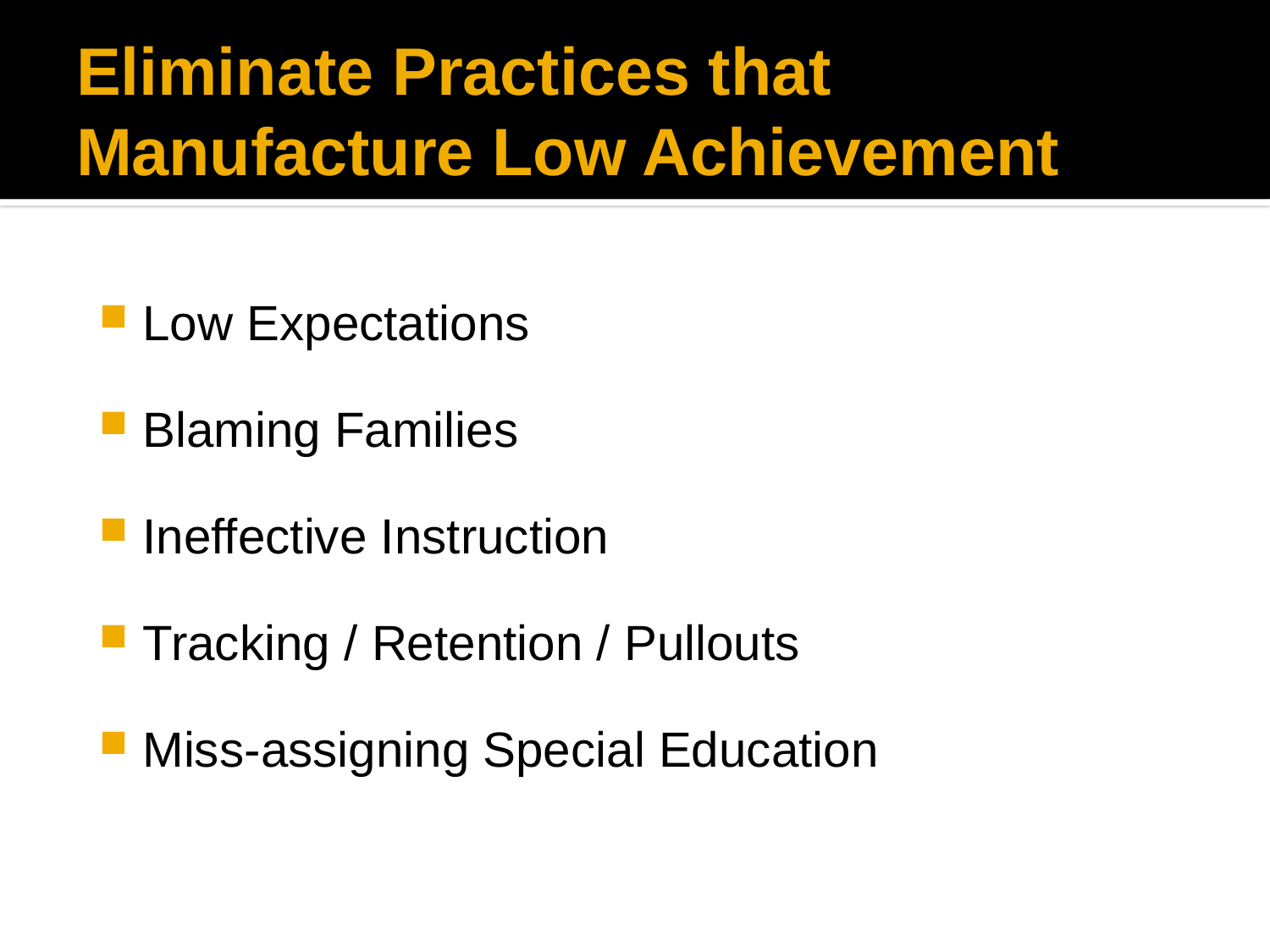

# Eliminate Practices that Manufacture Low Achievement
Low Expectations

Blaming Families

Ineffective Instruction

Tracking / Retention / Pullouts

Miss-assigning Special Education